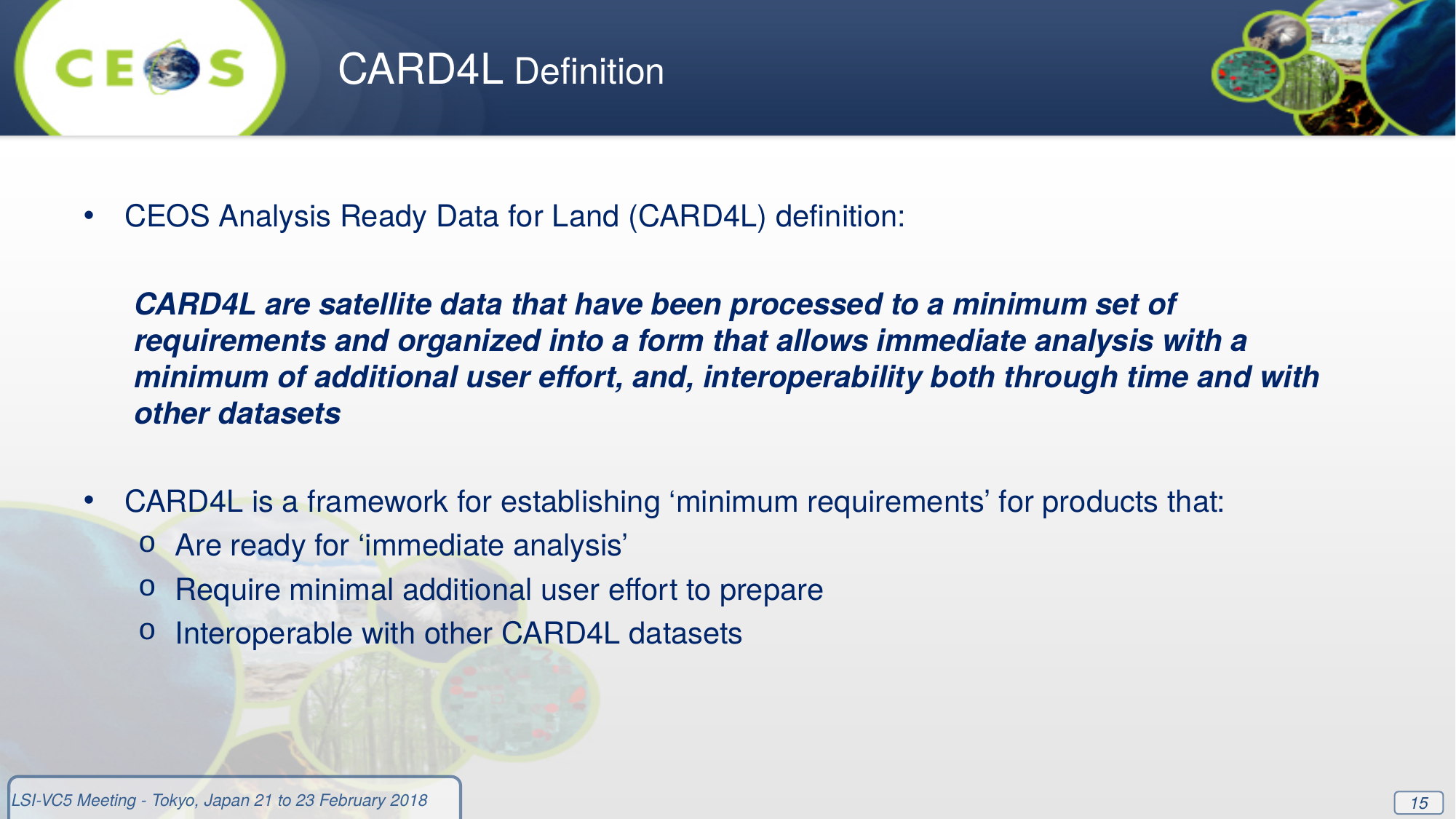

CARD4L Definition

CEOS Analysis Ready Data for Land (CARD4L) definition:

CARD4L are satellite data that have been processed to a minimum set of requirements and organized into a form that allows immediate analysis with a minimum of additional user effort, and, interoperability both through time and with other datasets

CARD4L is a framework for establishing ‘minimum requirements’ for products that:
Are ready for ‘immediate analysis’
Require minimal additional user effort to prepare
Interoperable with other CARD4L datasets

15